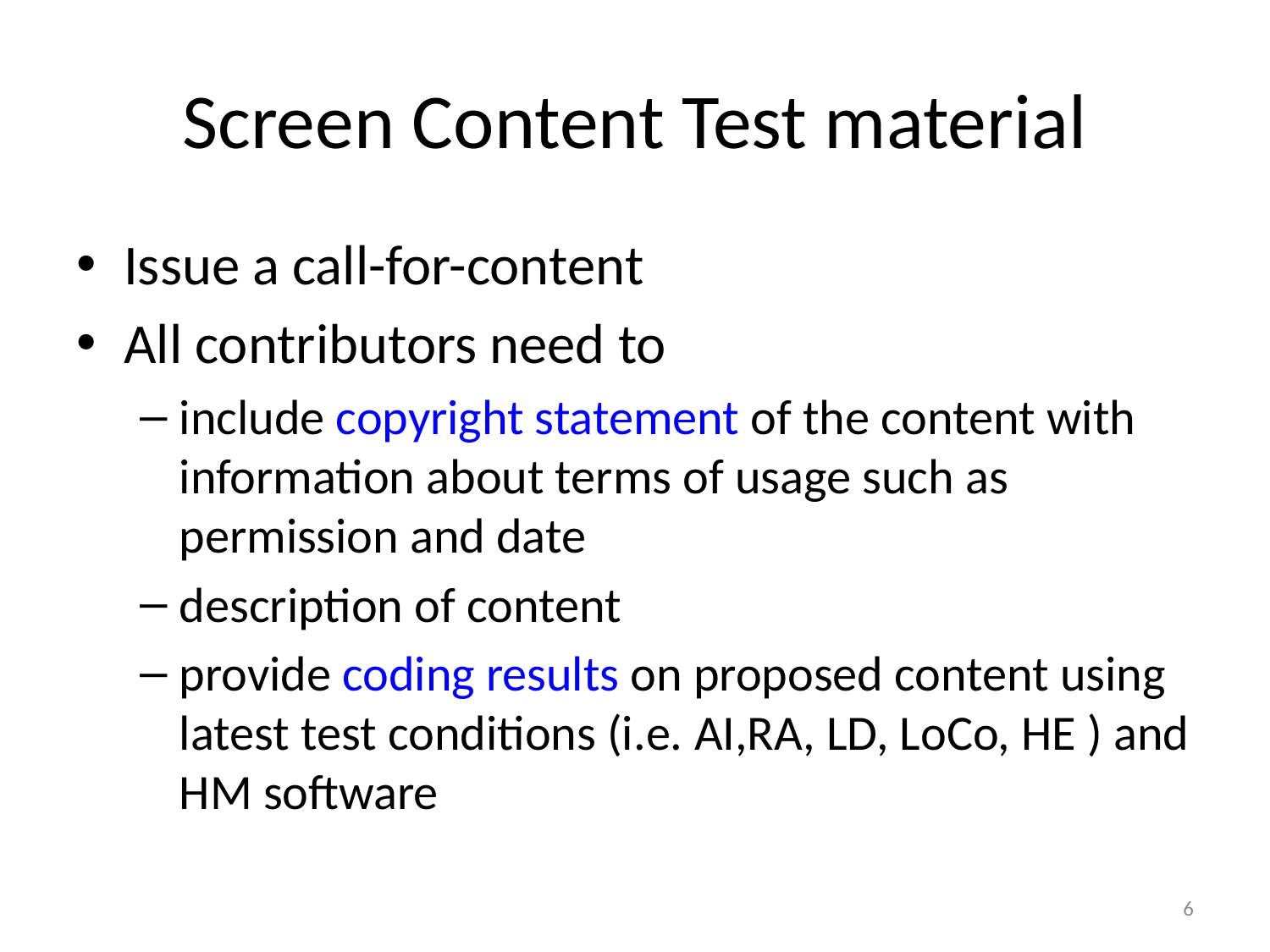

# Screen Content Test material
Issue a call-for-content
All contributors need to
include copyright statement of the content with information about terms of usage such as permission and date
description of content
provide coding results on proposed content using latest test conditions (i.e. AI,RA, LD, LoCo, HE ) and HM software

6